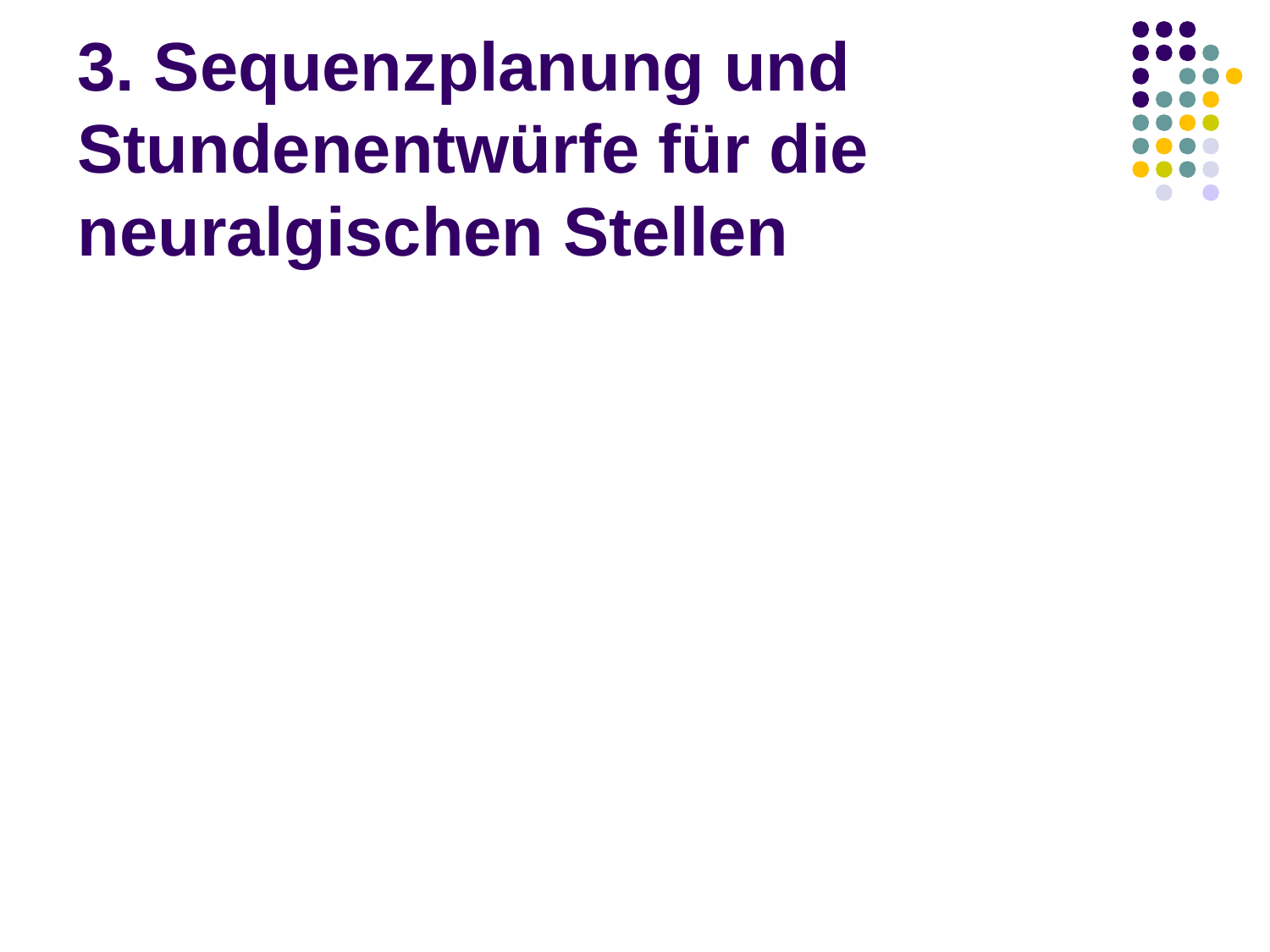

# 3. Sequenzplanung und Stundenentwürfe für die neuralgischen Stellen